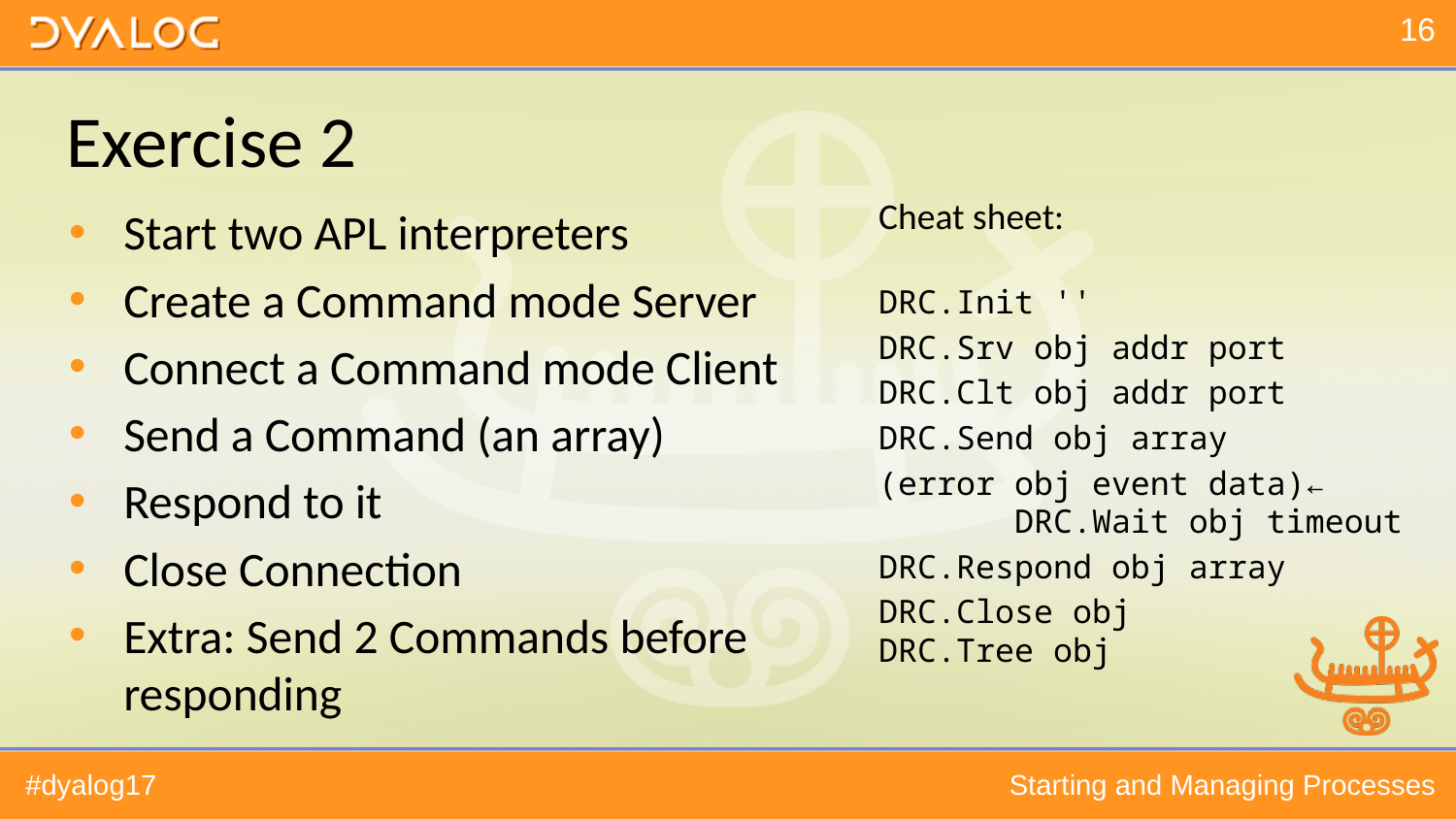

# Exercise 2
Cheat sheet:
DRC.Init ''
DRC.Srv obj addr port
DRC.Clt obj addr port
DRC.Send obj array
(error obj event data)←
       DRC.Wait obj timeout
DRC.Respond obj array
DRC.Close obj
DRC.Tree obj
Start two APL interpreters
Create a Command mode Server
Connect a Command mode Client
Send a Command (an array)
Respond to it
Close Connection
Extra: Send 2 Commands before responding